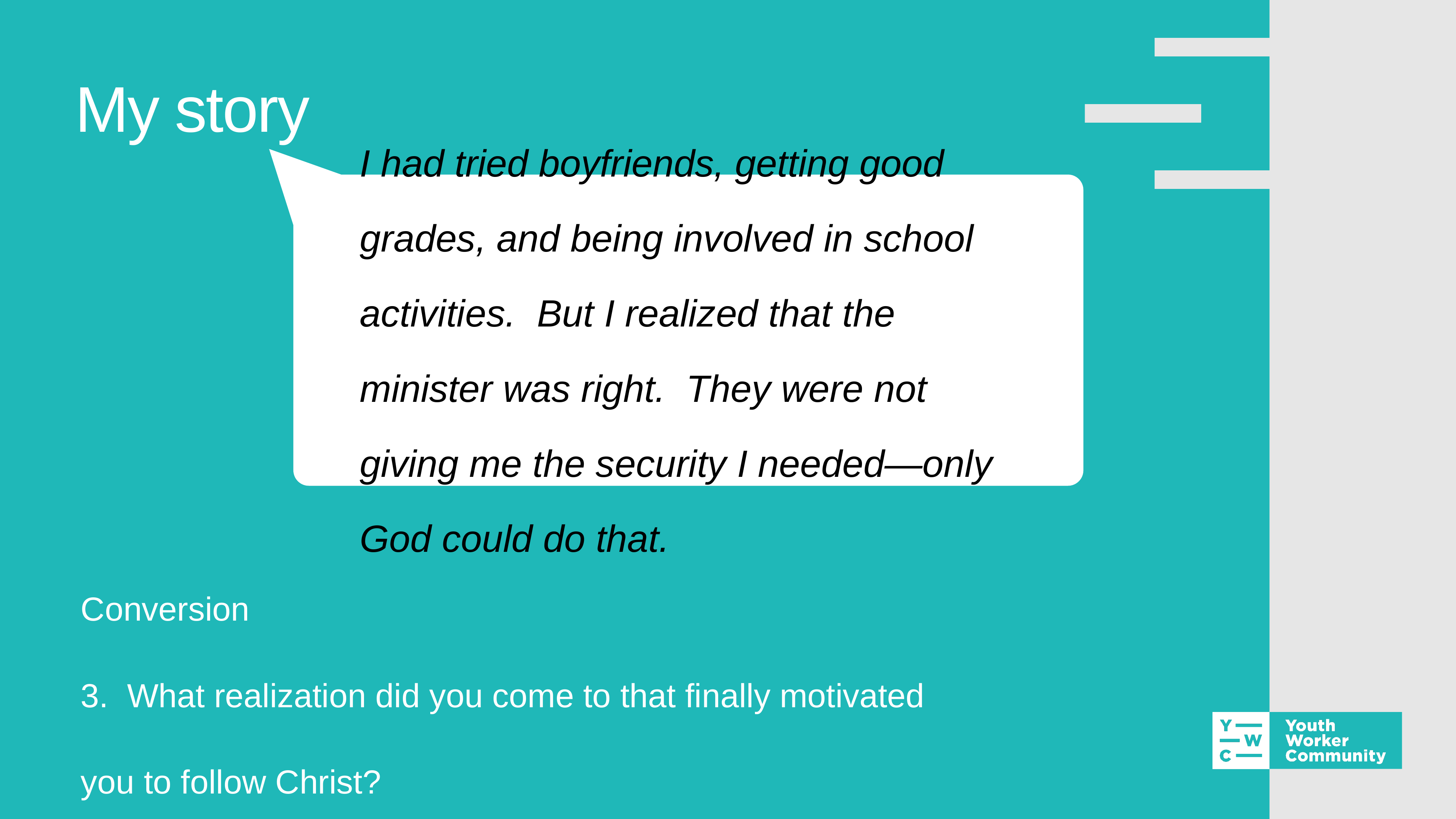

# My story

I had tried boyfriends, getting good grades, and being involved in school activities.  But I realized that the minister was right.  They were not giving me the security I needed—only God could do that.
Conversion
3.  What realization did you come to that finally motivated you to follow Christ?